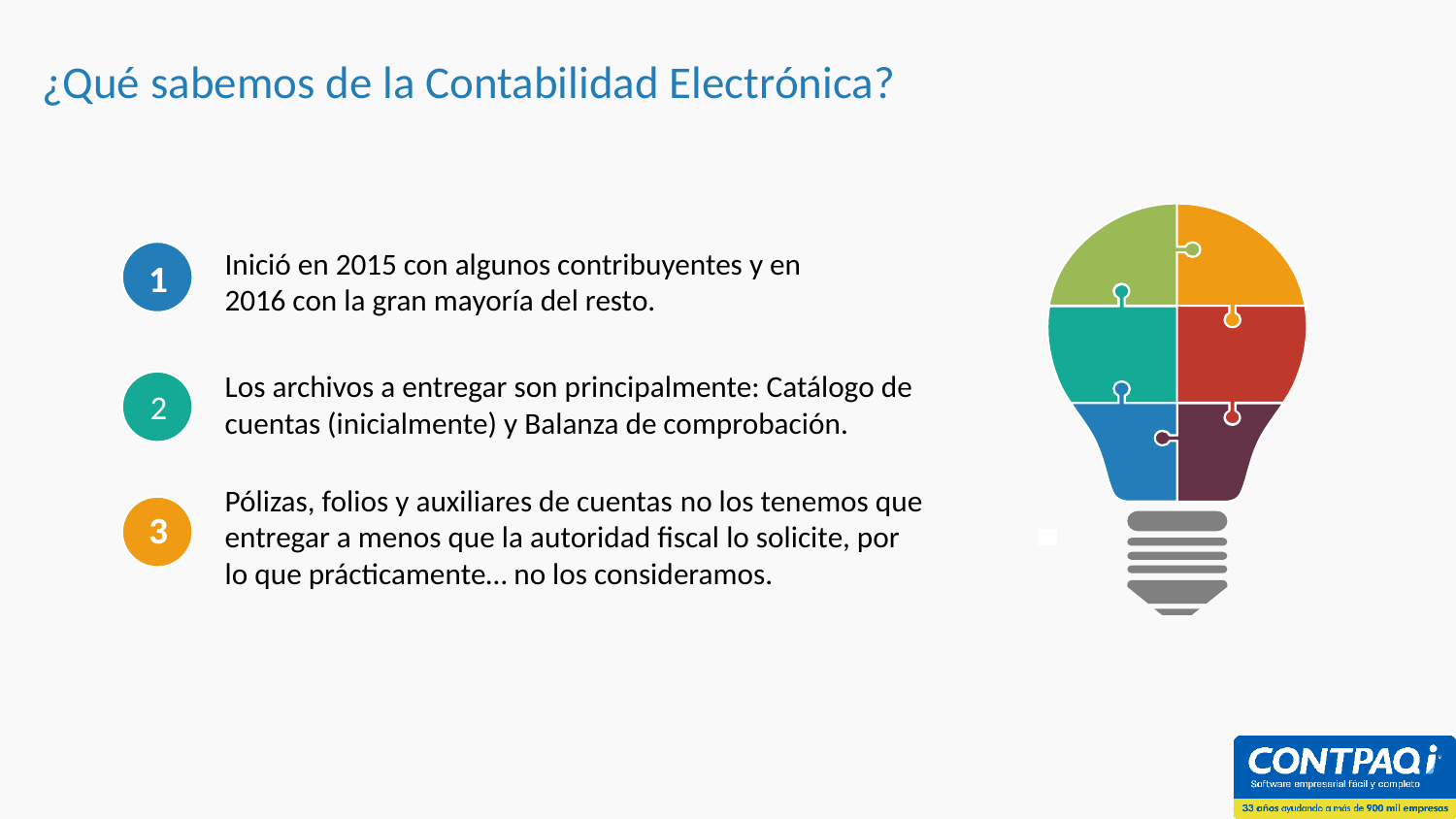

¿Qué sabemos de la Contabilidad Electrónica?

Inició en 2015 con algunos contribuyentes y en 2016 con la gran mayoría del resto.

1
Los archivos a entregar son principalmente: Catálogo de cuentas (inicialmente) y Balanza de comprobación.

2
Pólizas, folios y auxiliares de cuentas no los tenemos que entregar a menos que la autoridad fiscal lo solicite, por lo que prácticamente… no los consideramos.

3